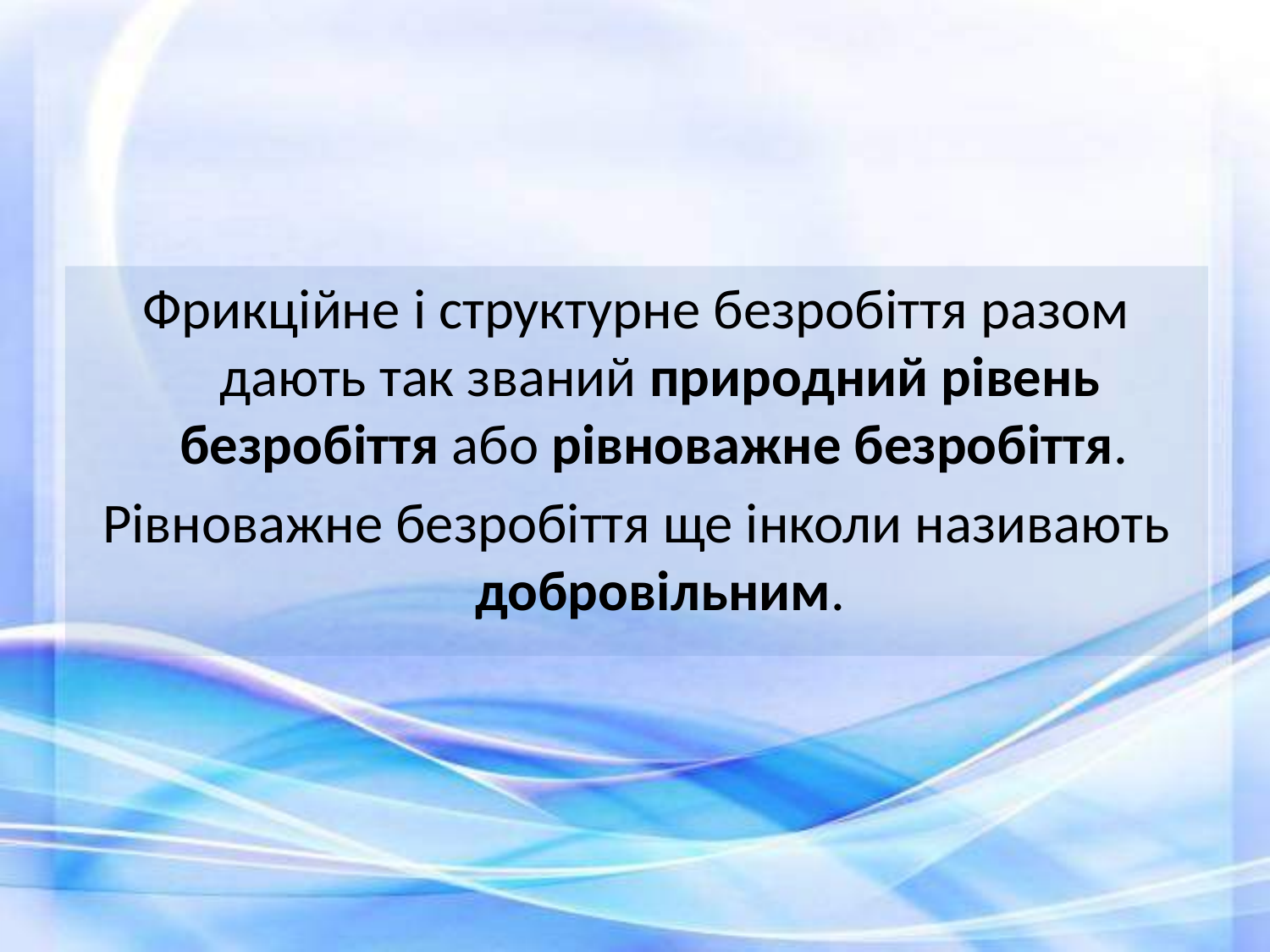

Фрикційне і структурне безробіття разом дають так званий природний рівень безробіття або рівноважне безробіття.
Рівноважне безробіття ще інколи називають добровільним.